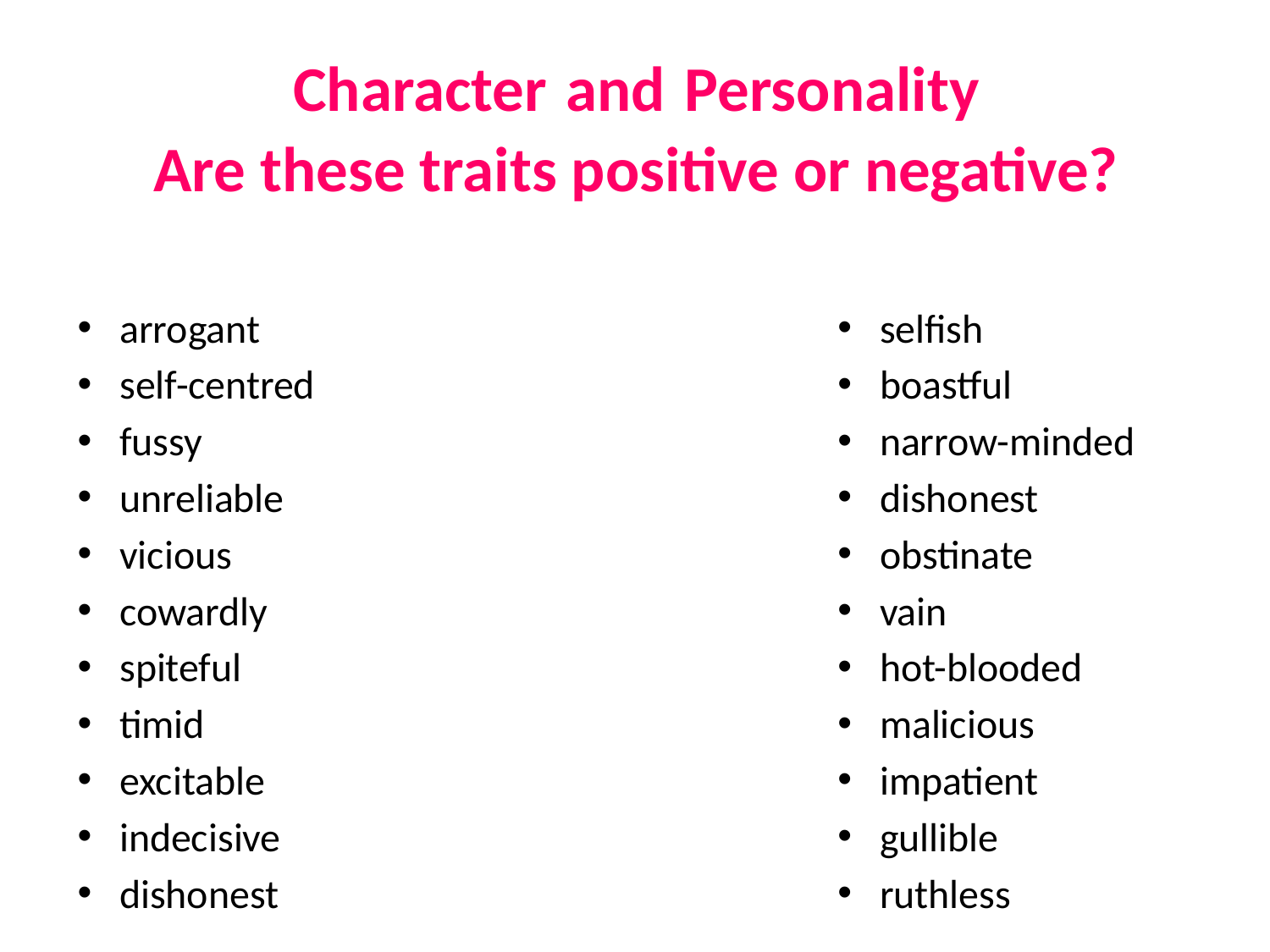

# Character and Personality Are these traits positive or negative?
arrogant
self-centred
fussy
unreliable
vicious
cowardly
spiteful
timid
excitable
indecisive
dishonest

selfish
boastful
narrow-minded
dishonest
obstinate
vain
hot-blooded
malicious
impatient
gullible
ruthless